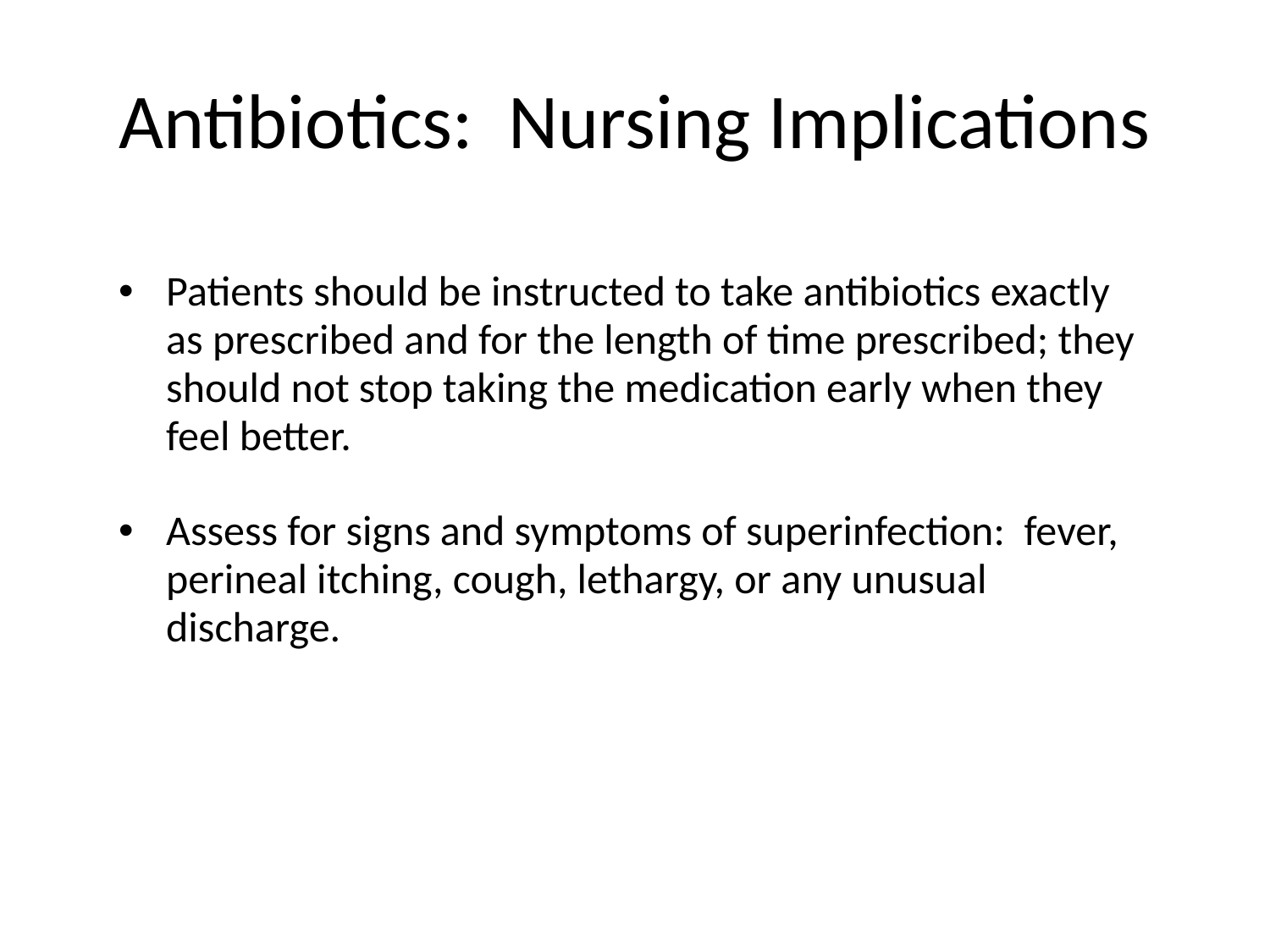

# Antibiotics:  Nursing Implications
Patients should be instructed to take antibiotics exactly as prescribed and for the length of time prescribed; they should not stop taking the medication early when they feel better.
Assess for signs and symptoms of superinfection:  fever, perineal itching, cough, lethargy, or any unusual discharge.